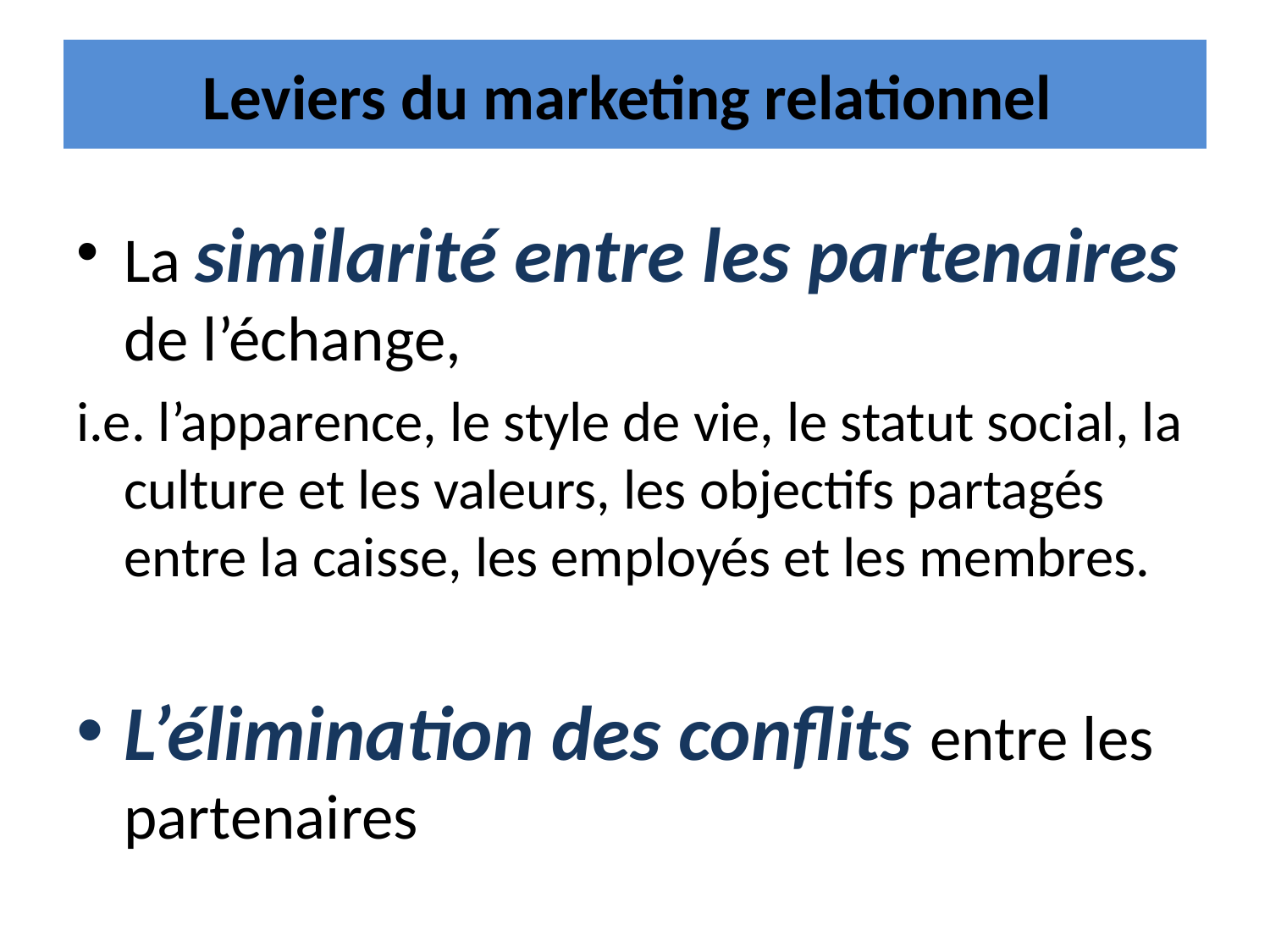

# Leviers du marketing relationnel
La similarité entre les partenaires de l’échange,
i.e. l’apparence, le style de vie, le statut social, la culture et les valeurs, les objectifs partagés entre la caisse, les employés et les membres.

L’élimination des conflits entre les partenaires